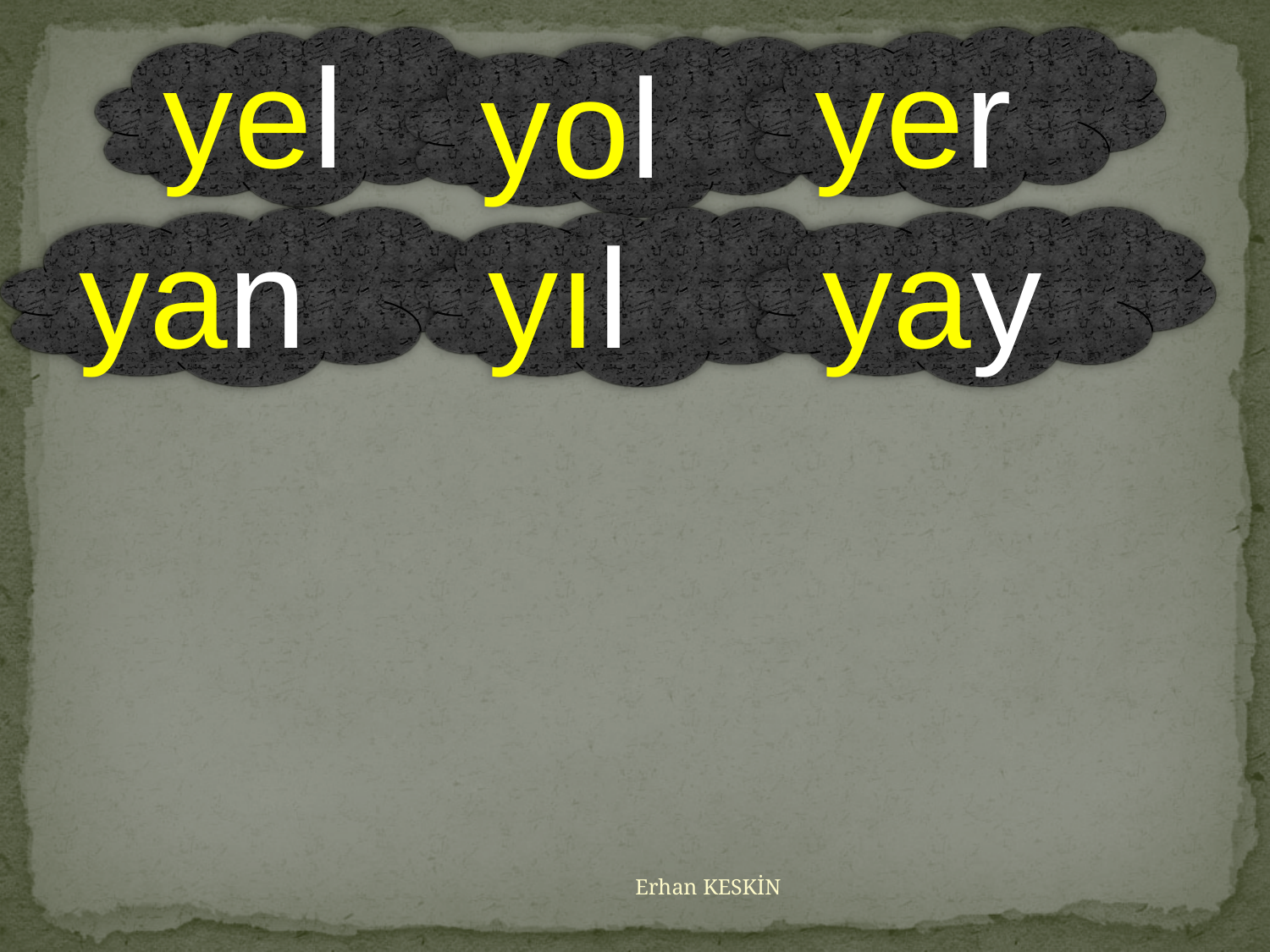

yel
yer
yol
yan
yıl
yay
Erhan KESKİN